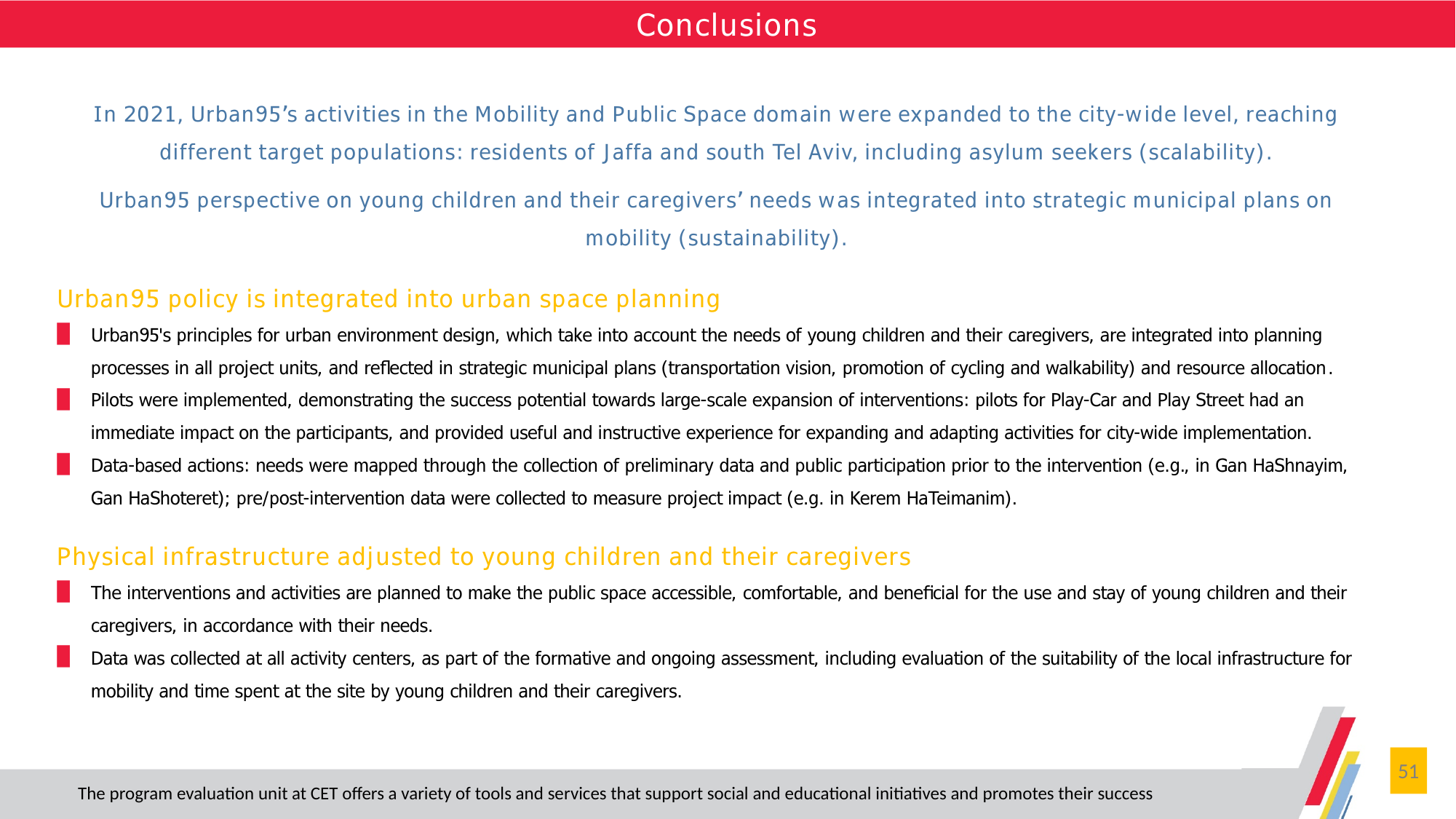

Conclusions
In 2021, Urban95’s activities in the Mobility and Public Space domain were expanded to the city-wide level, reaching different target populations: residents of Jaffa and south Tel Aviv, including asylum seekers (scalability).
Urban95 perspective on young children and their caregivers’ needs was integrated into strategic municipal plans on mobility (sustainability).

Urban95 policy is integrated into urban space planning
Urban95's principles for urban environment design, which take into account the needs of young children and their caregivers, are integrated into planning processes in all project units, and reflected in strategic municipal plans (transportation vision, promotion of cycling and walkability) and resource allocation.
Pilots were implemented, demonstrating the success potential towards large-scale expansion of interventions: pilots for Play-Car and Play Street had an immediate impact on the participants, and provided useful and instructive experience for expanding and adapting activities for city-wide implementation.
Data-based actions: needs were mapped through the collection of preliminary data and public participation prior to the intervention (e.g., in Gan HaShnayim, Gan HaShoteret); pre/post-intervention data were collected to measure project impact (e.g. in Kerem HaTeimanim).
Physical infrastructure adjusted to young children and their caregivers
The interventions and activities are planned to make the public space accessible, comfortable, and beneficial for the use and stay of young children and their caregivers, in accordance with their needs.
Data was collected at all activity centers, as part of the formative and ongoing assessment, including evaluation of the suitability of the local infrastructure for mobility and time spent at the site by young children and their caregivers.
51